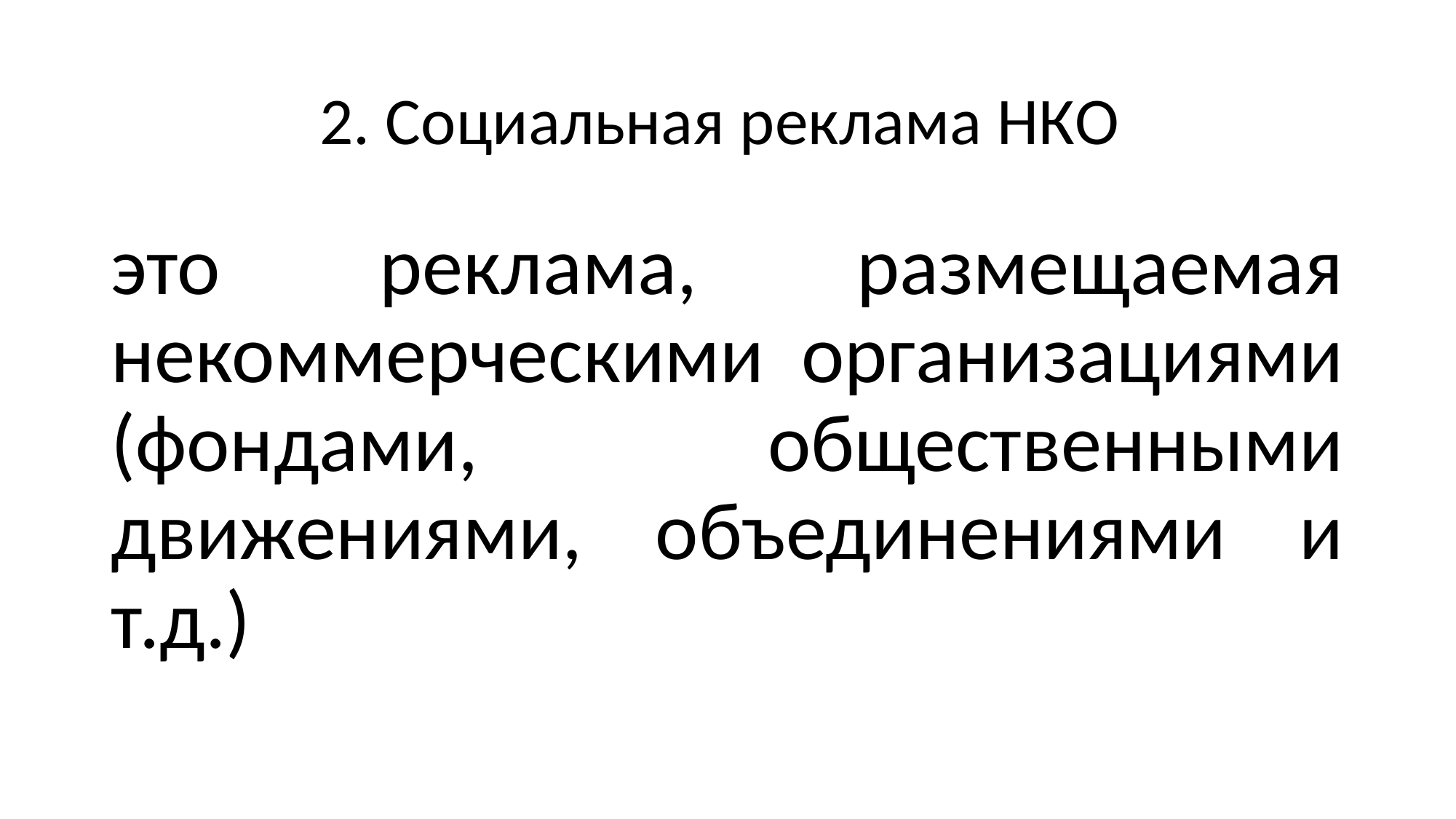

# 2. Социальная реклама НКO
это реклама, размещаемая некоммерческими организациями (фондами, общественными движениями, объединениями и т.д.)